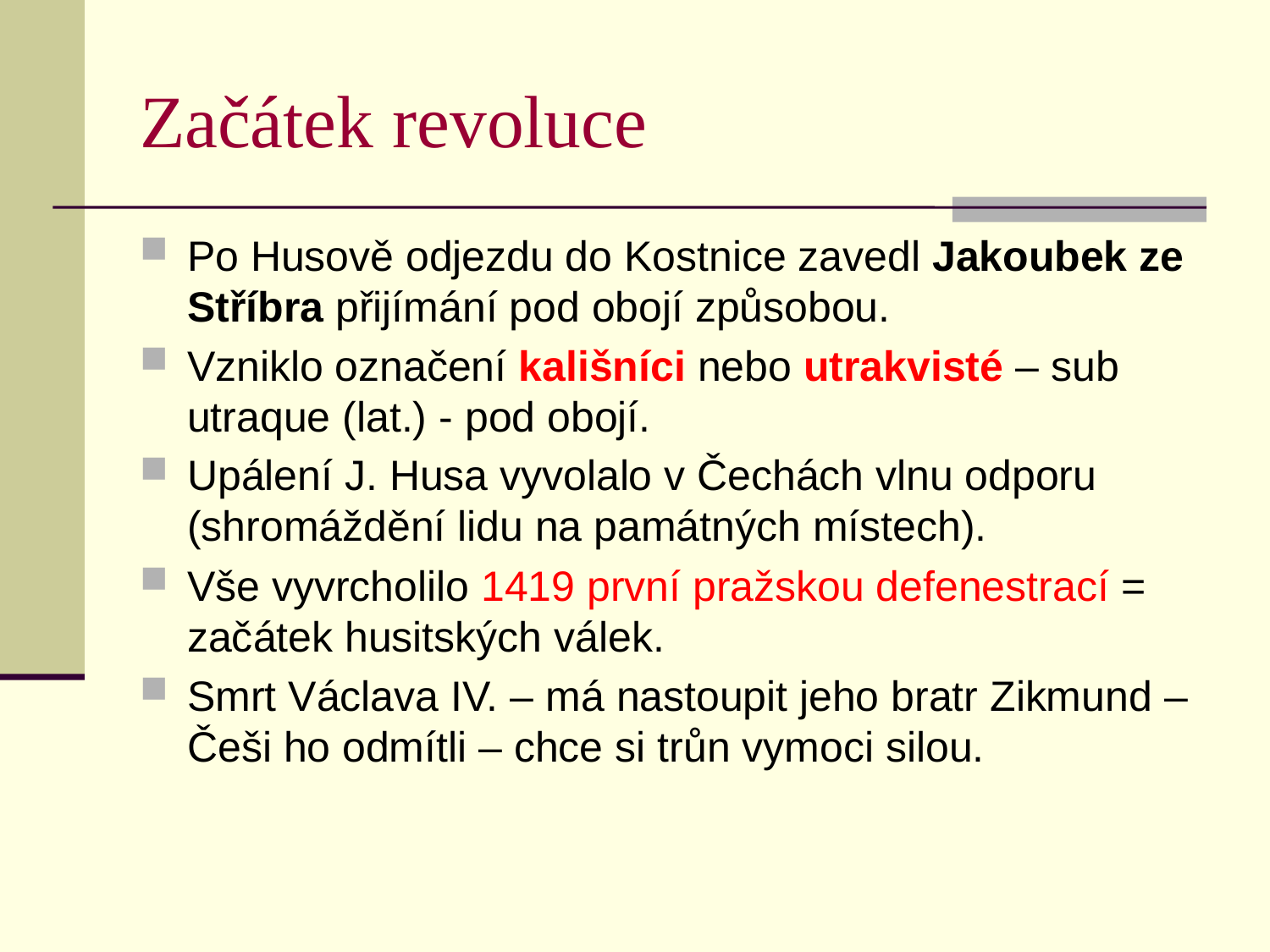

# Začátek revoluce
Po Husově odjezdu do Kostnice zavedl Jakoubek ze Stříbra přijímání pod obojí způsobou.
Vzniklo označení kališníci nebo utrakvisté – sub utraque (lat.) - pod obojí.
Upálení J. Husa vyvolalo v Čechách vlnu odporu (shromáždění lidu na památných místech).
Vše vyvrcholilo 1419 první pražskou defenestrací = začátek husitských válek.
Smrt Václava IV. – má nastoupit jeho bratr Zikmund – Češi ho odmítli – chce si trůn vymoci silou.